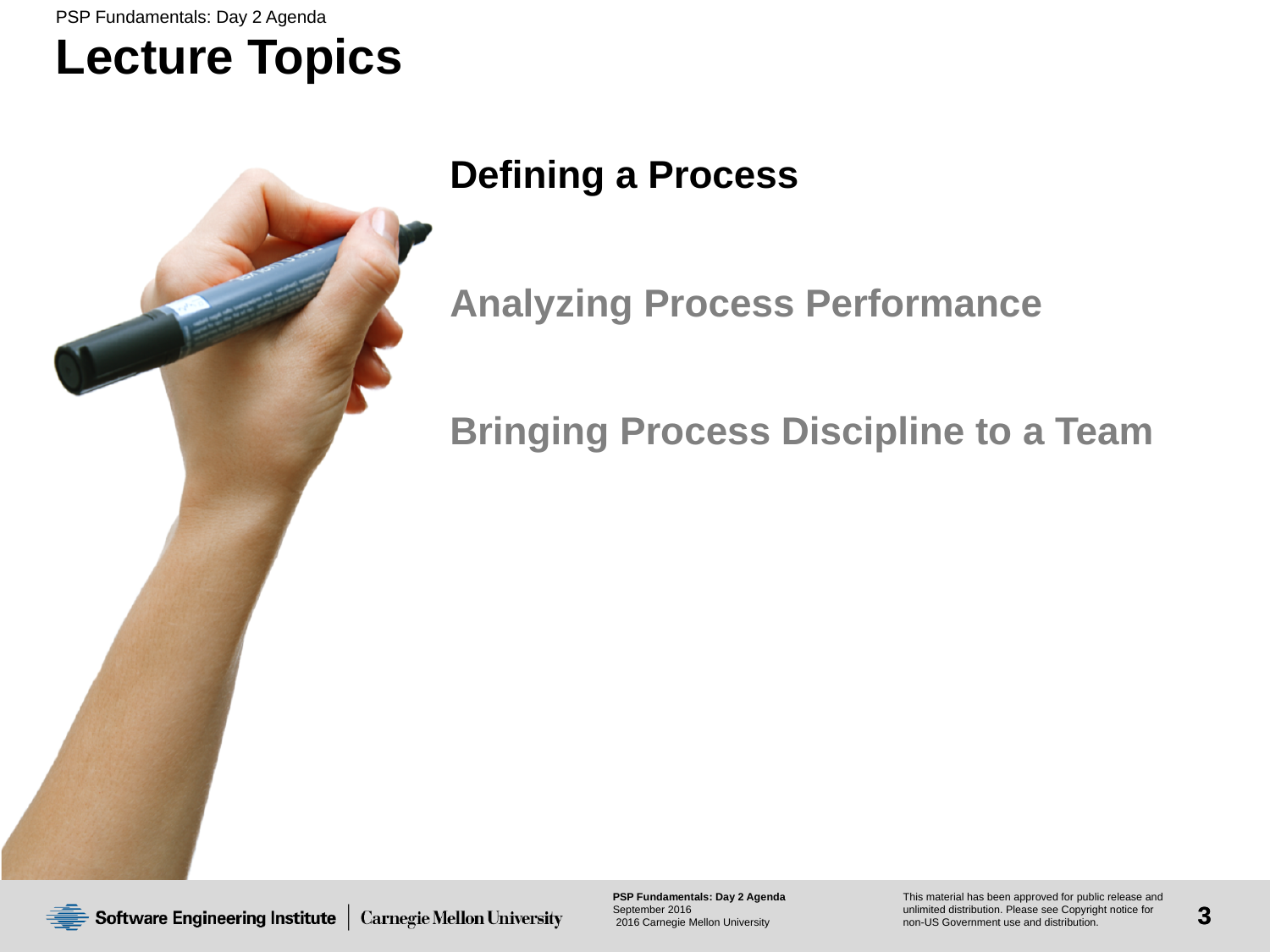

# Lecture Topics
Defining a Process

Analyzing Process Performance

Bringing Process Discipline to a Team